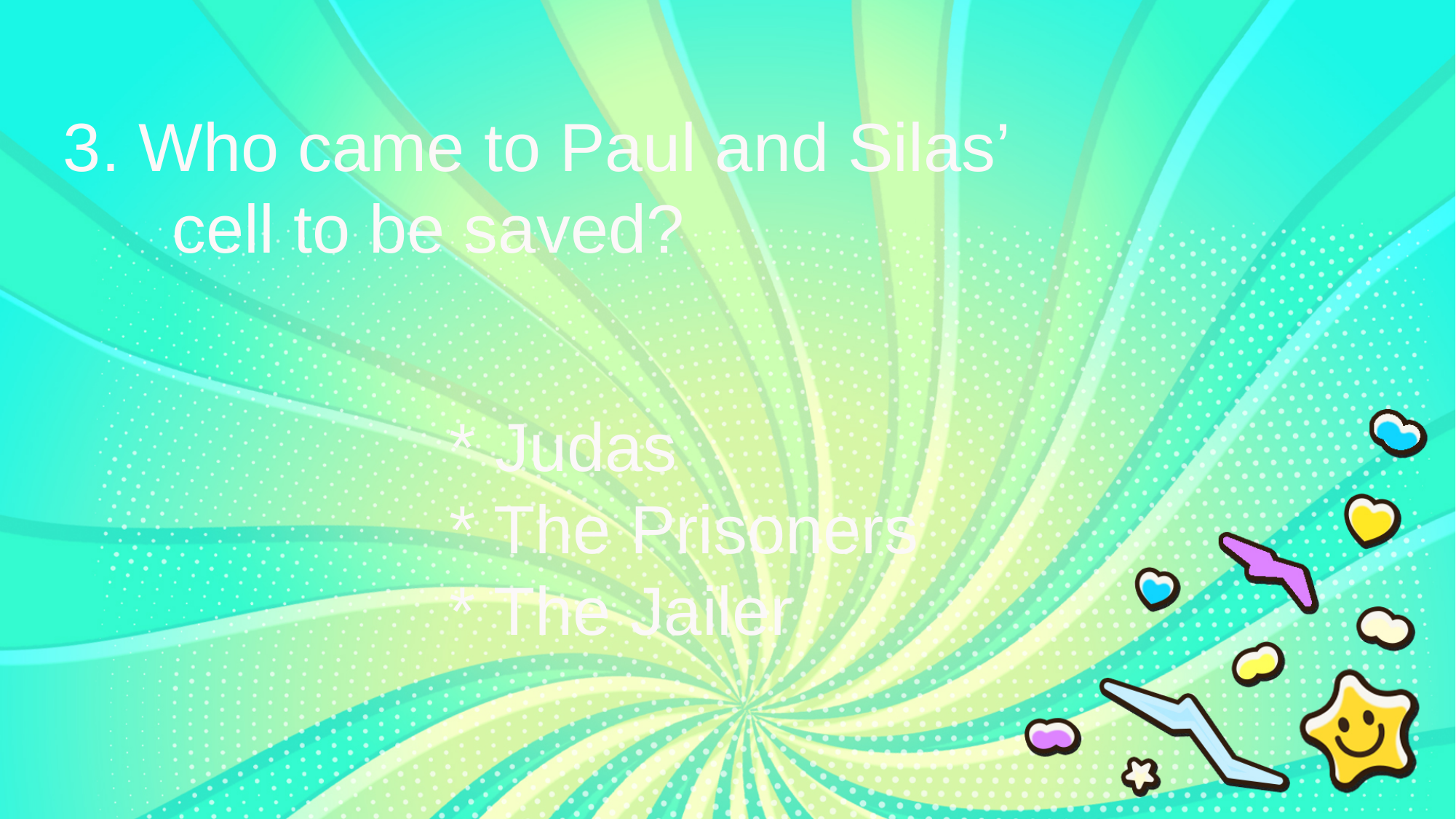

3. Who came to Paul and Silas’
	cell to be saved?
* Judas
* The Prisoners
* The Jailer